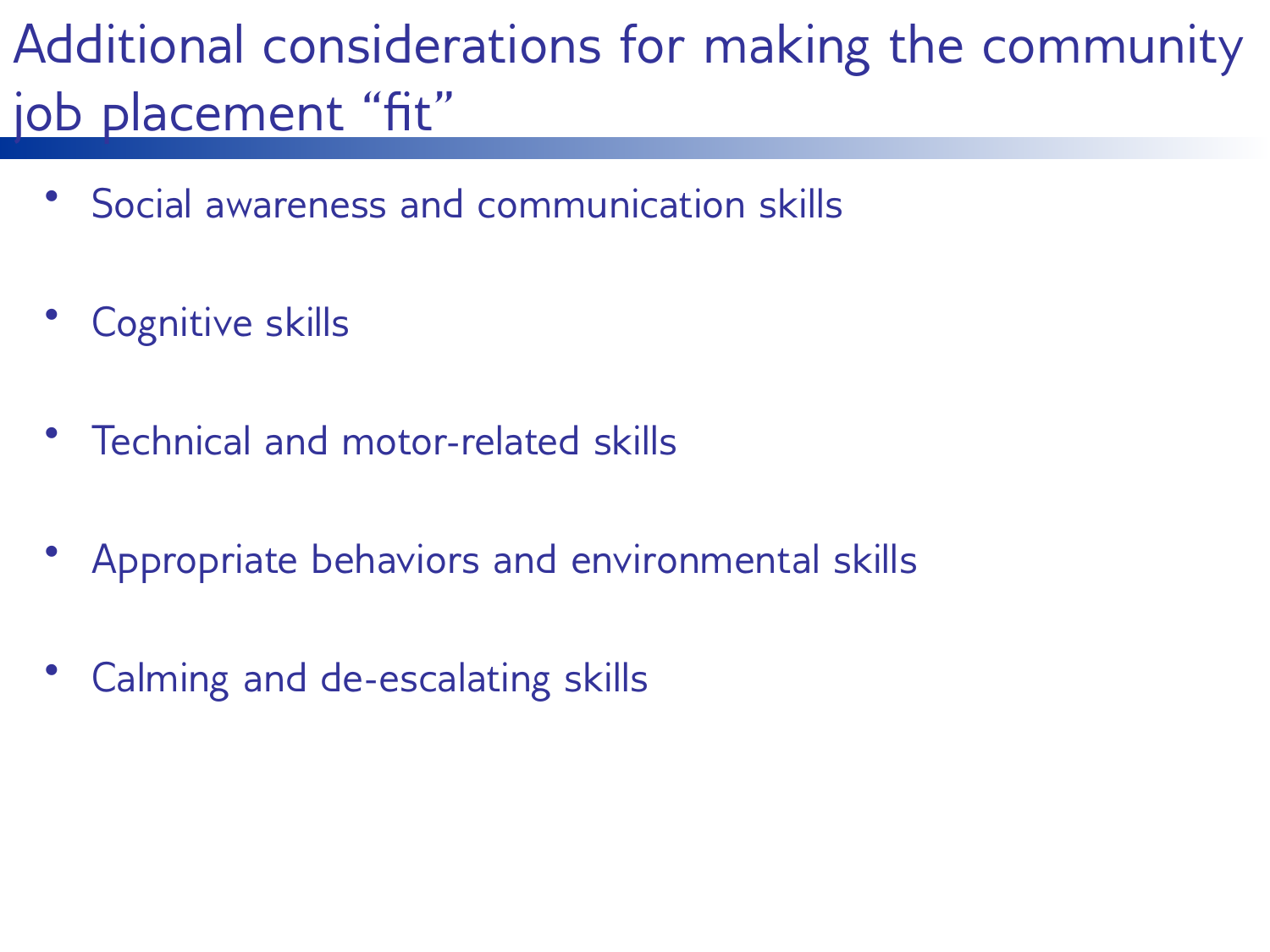

# Additional considerations for making the community job placement “fit”
Social awareness and communication skills

Cognitive skills

Technical and motor-related skills

Appropriate behaviors and environmental skills

Calming and de-escalating skills